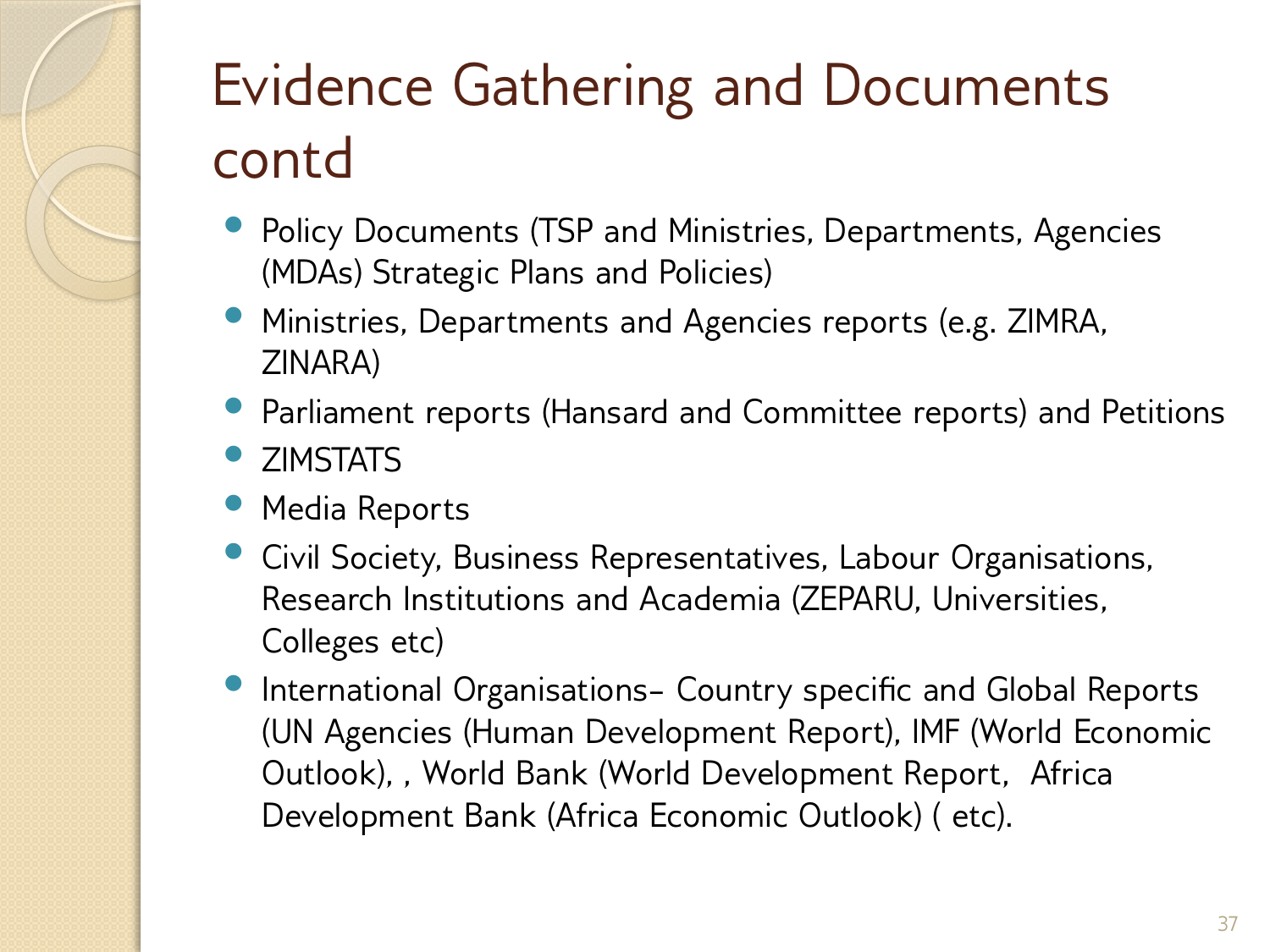

# Evidence Gathering and Documents contd
Policy Documents (TSP and Ministries, Departments, Agencies (MDAs) Strategic Plans and Policies)
Ministries, Departments and Agencies reports (e.g. ZIMRA, ZINARA)
Parliament reports (Hansard and Committee reports) and Petitions
ZIMSTATS
Media Reports
Civil Society, Business Representatives, Labour Organisations, Research Institutions and Academia (ZEPARU, Universities, Colleges etc)
International Organisations– Country specific and Global Reports (UN Agencies (Human Development Report), IMF (World Economic Outlook), , World Bank (World Development Report,  Africa Development Bank (Africa Economic Outlook) ( etc).

37